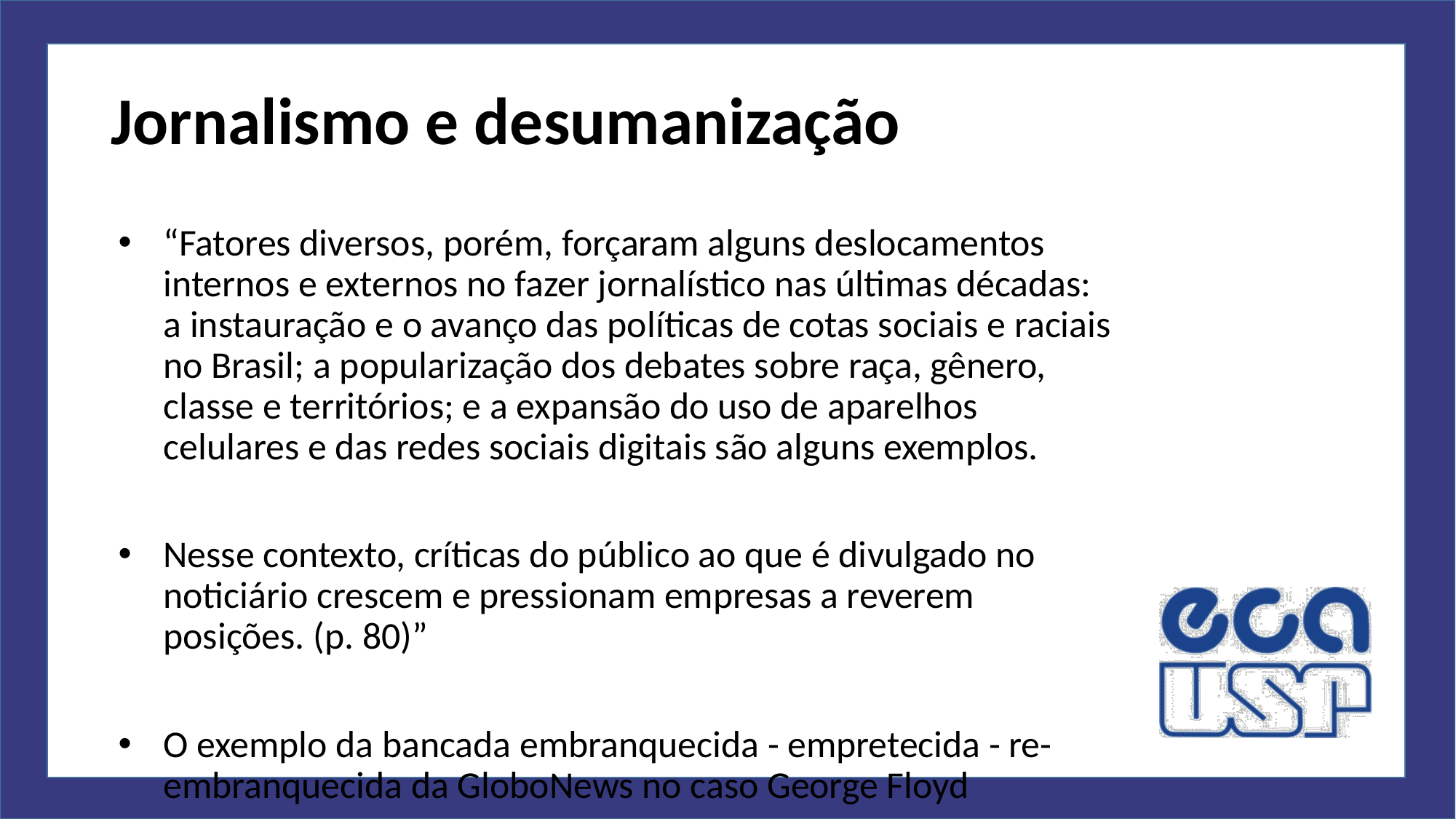

# Jornalismo e desumanização
“Fatores diversos, porém, forçaram alguns deslocamentos internos e externos no fazer jornalístico nas últimas décadas: a instauração e o avanço das políticas de cotas sociais e raciais no Brasil; a popularização dos debates sobre raça, gênero, classe e territórios; e a expansão do uso de aparelhos celulares e das redes sociais digitais são alguns exemplos.

Nesse contexto, críticas do público ao que é divulgado no noticiário crescem e pressionam empresas a reverem posições. (p. 80)”

O exemplo da bancada embranquecida - empretecida - re-embranquecida da GloboNews no caso George Floyd